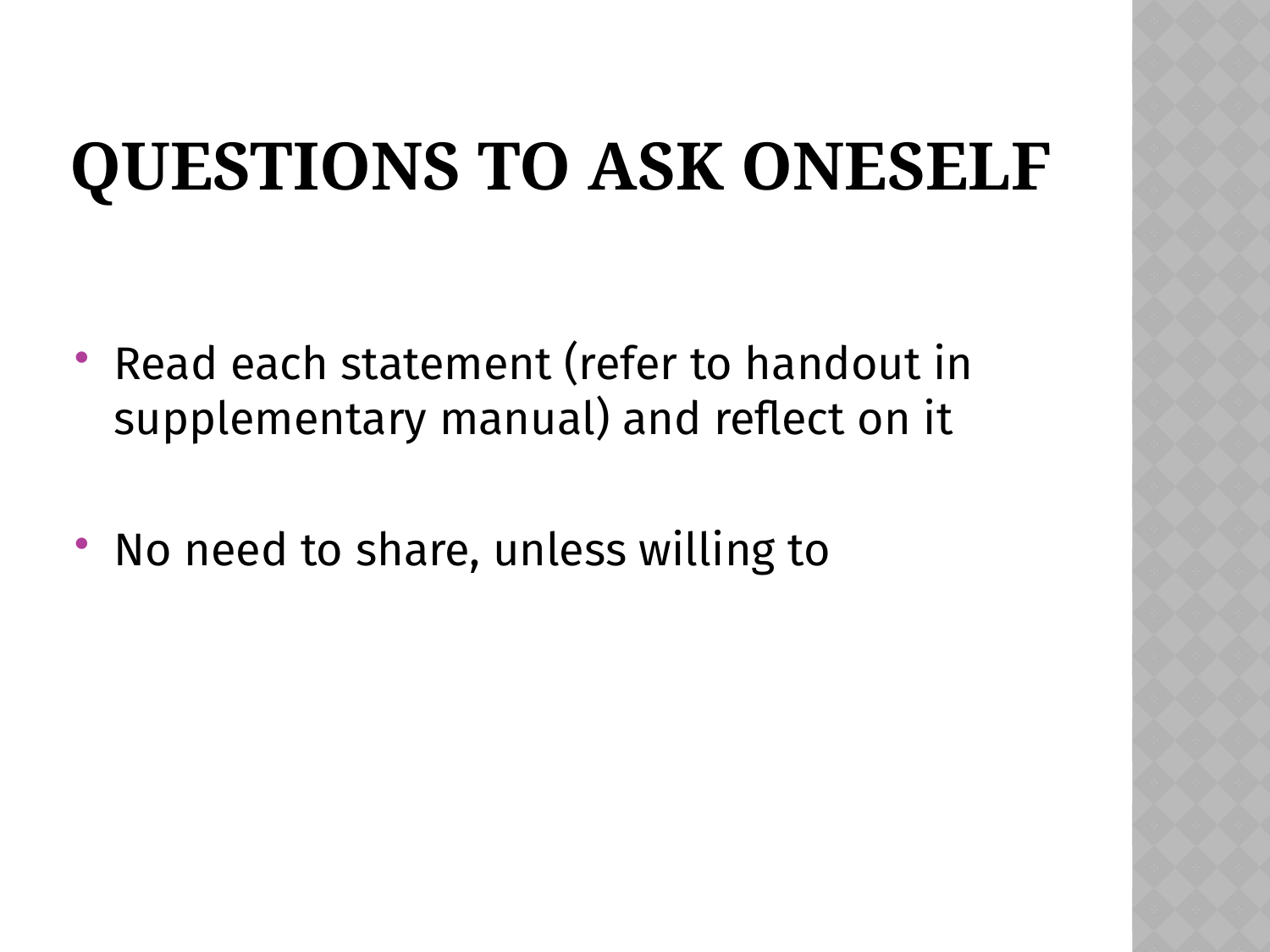

# Questions to ask oneself
Read each statement (refer to handout in supplementary manual) and reflect on it

No need to share, unless willing to